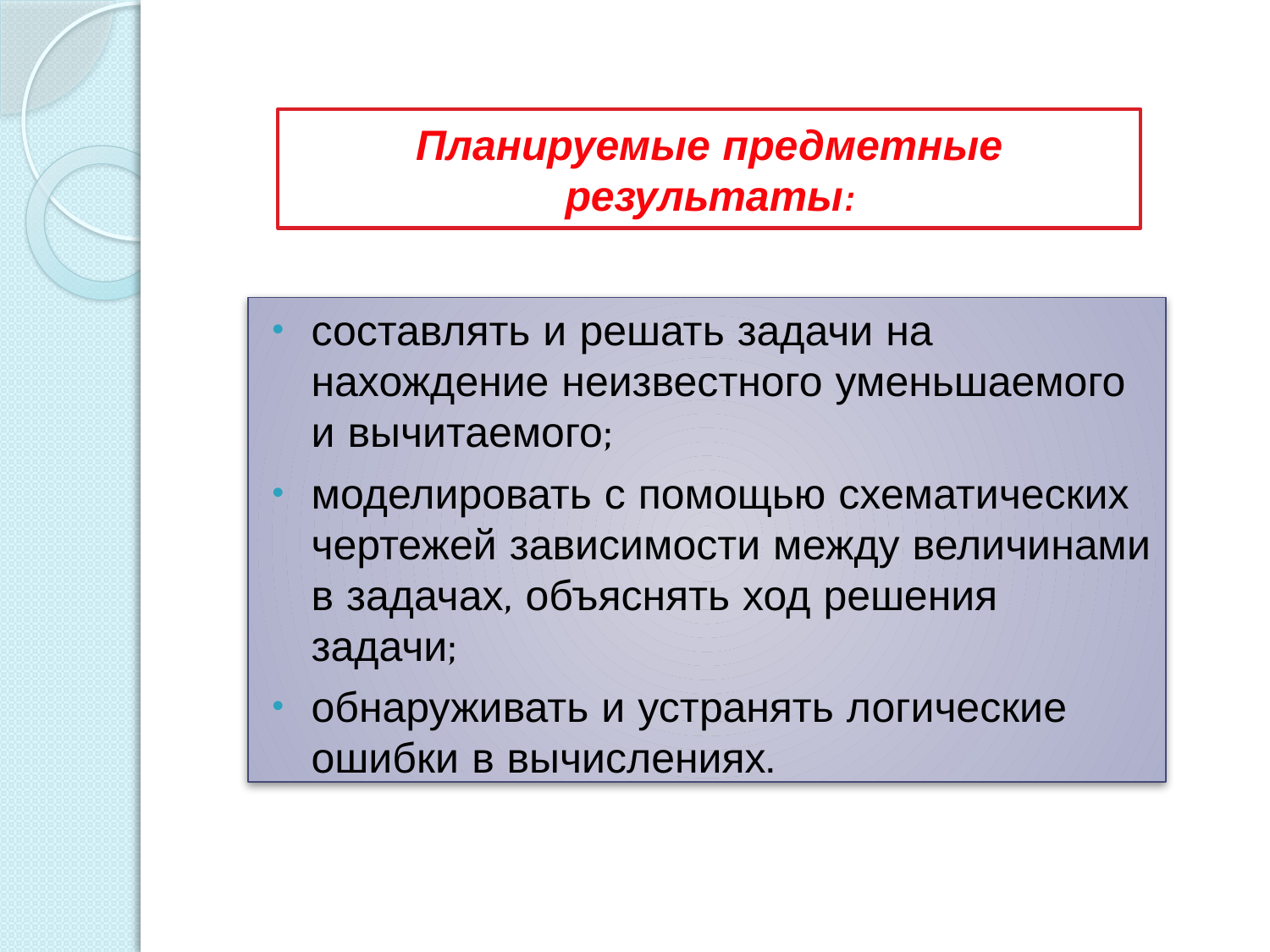

# Планируемые предметные результаты:
составлять и решать задачи на нахождение неизвестного уменьшаемого  и вычитаемого;
моделировать с помощью схематических чертежей зависимости между величинами в задачах, объяснять ход решения задачи;
обнаруживать и устранять логические ошибки в вычислениях.